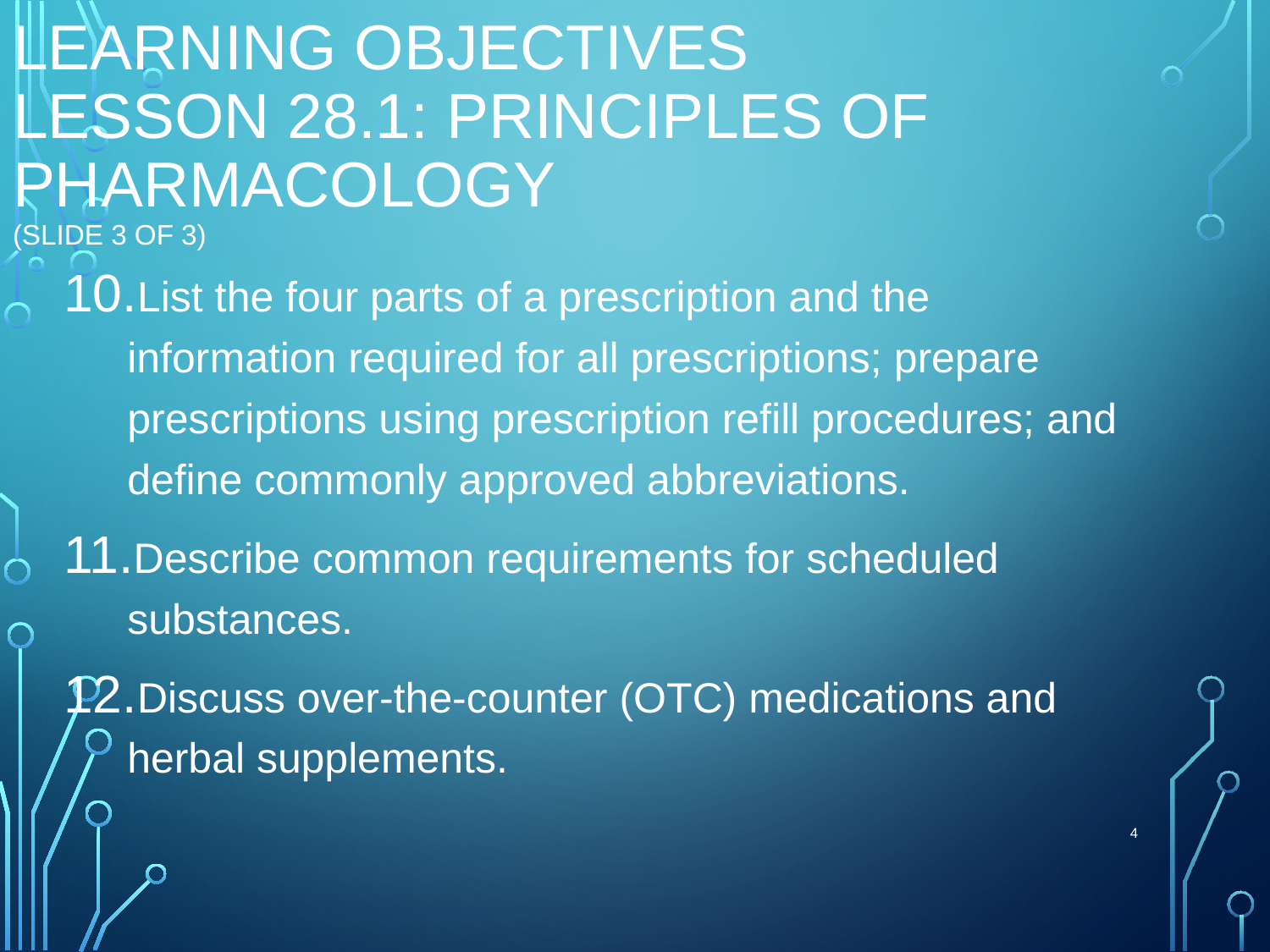

# Learning Objectives Lesson 28.1: Principles of Pharmacology (Slide 3 of 3)
List the four parts of a prescription and the information required for all prescriptions; prepare prescriptions using prescription refill procedures; and define commonly approved abbreviations.
Describe common requirements for scheduled substances.
Discuss over-the-counter (OTC) medications and herbal supplements.
 4